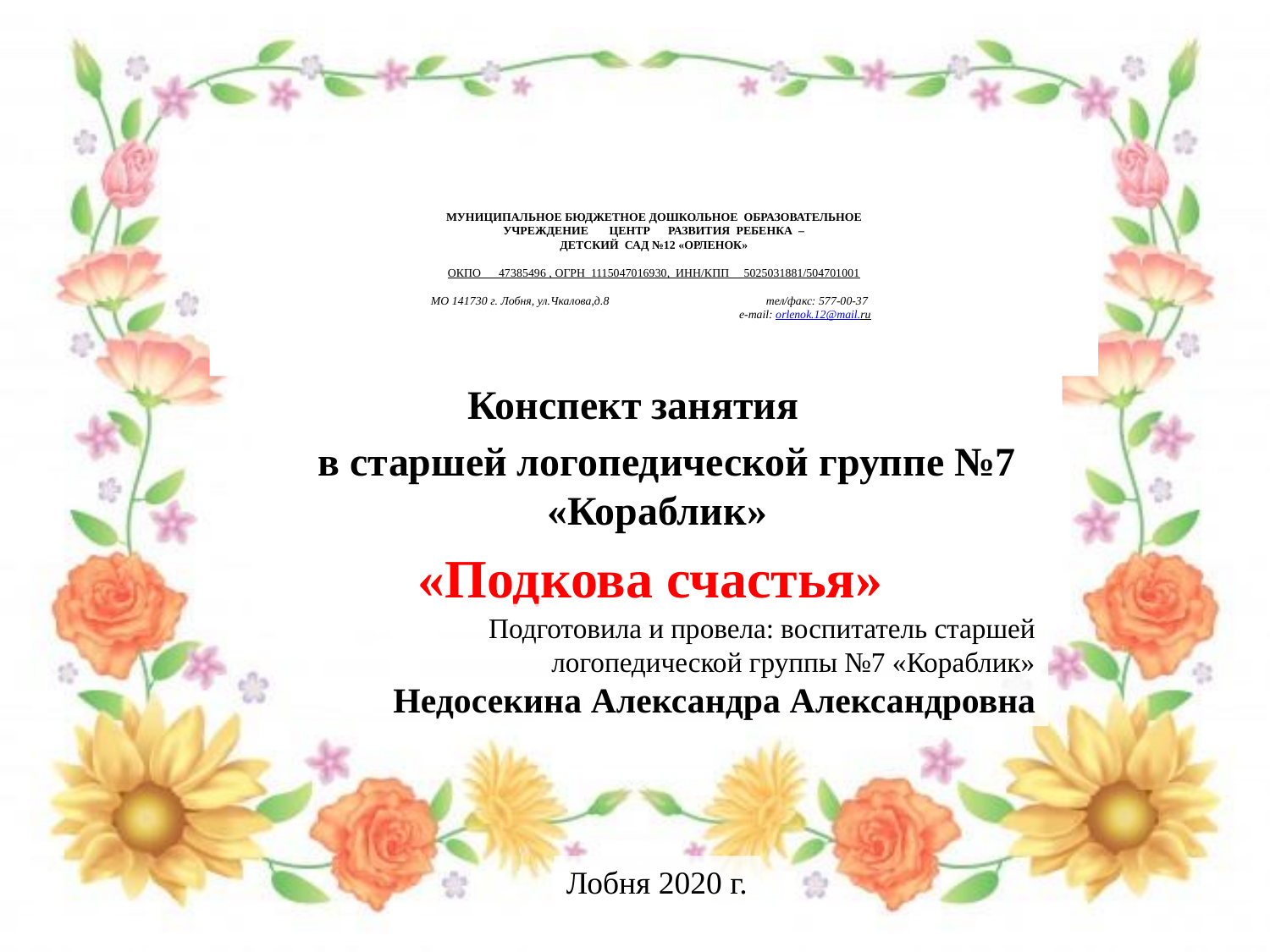

# МУНИЦИПАЛЬНОЕ БЮДЖЕТНОЕ ДОШКОЛЬНОЕ  ОБРАЗОВАТЕЛЬНОЕ УЧРЕЖДЕНИЕ       ЦЕНТР      РАЗВИТИЯ  РЕБЕНКА  – ДЕТСКИЙ  САД №12 «ОРЛЕНОК» ОКПО      47385496 , ОГРН  1115047016930,  ИНН/КПП     5025031881/504701001 МО 141730 г. Лобня, ул.Чкалова,д.8                                                     тел/факс: 577-00-37 e-mail: orlenok.12@mail.ru
 Конспект занятия
  в старшей логопедической группе №7 «Кораблик»
«Подкова счастья»

 Подготовила и провела: воспитатель старшей логопедической группы №7 «Кораблик»
Недосекина Александра Александровна
Лобня 2020 г.